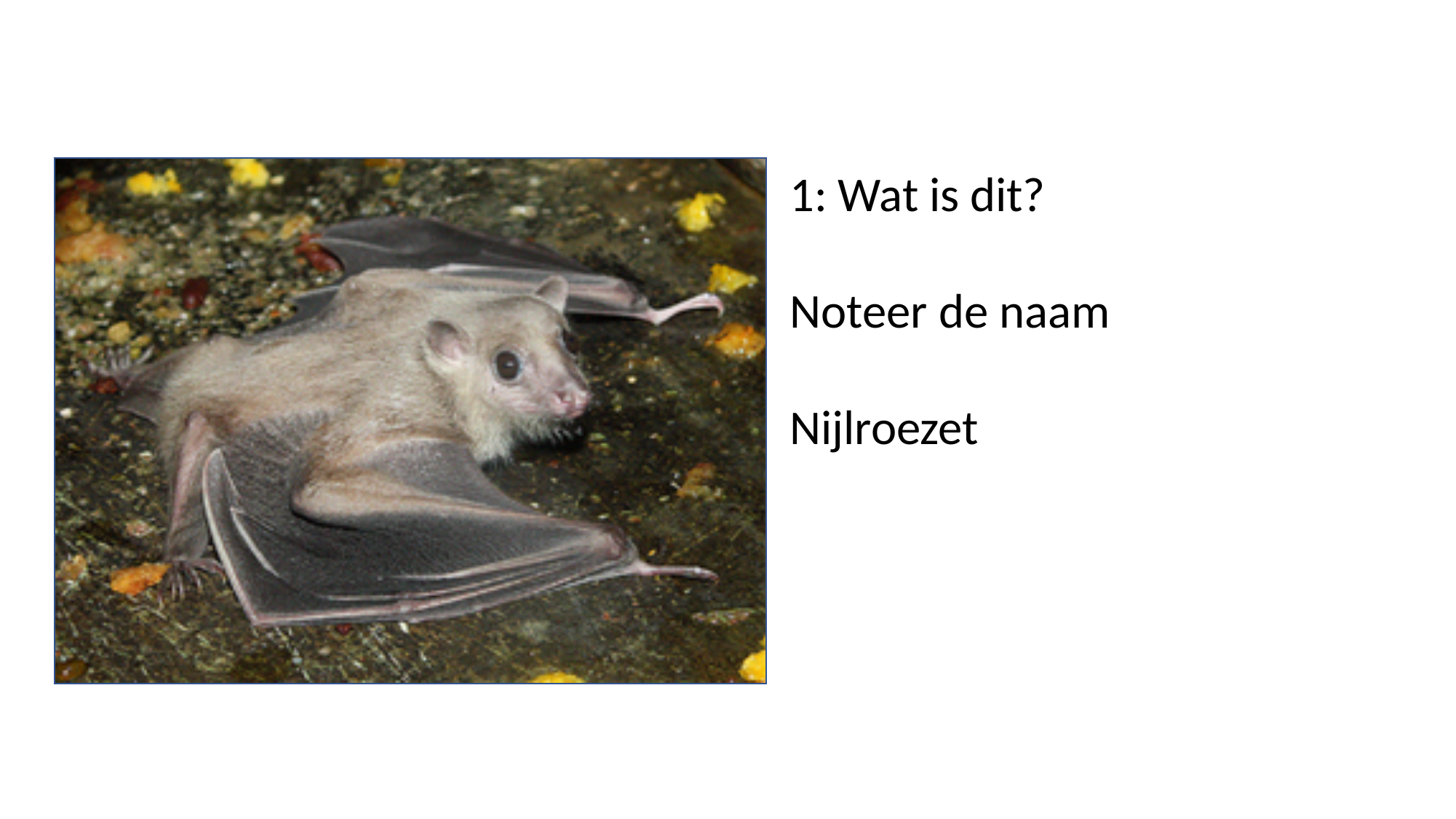

1: Wat is dit?

Noteer de naam

Nijlroezet